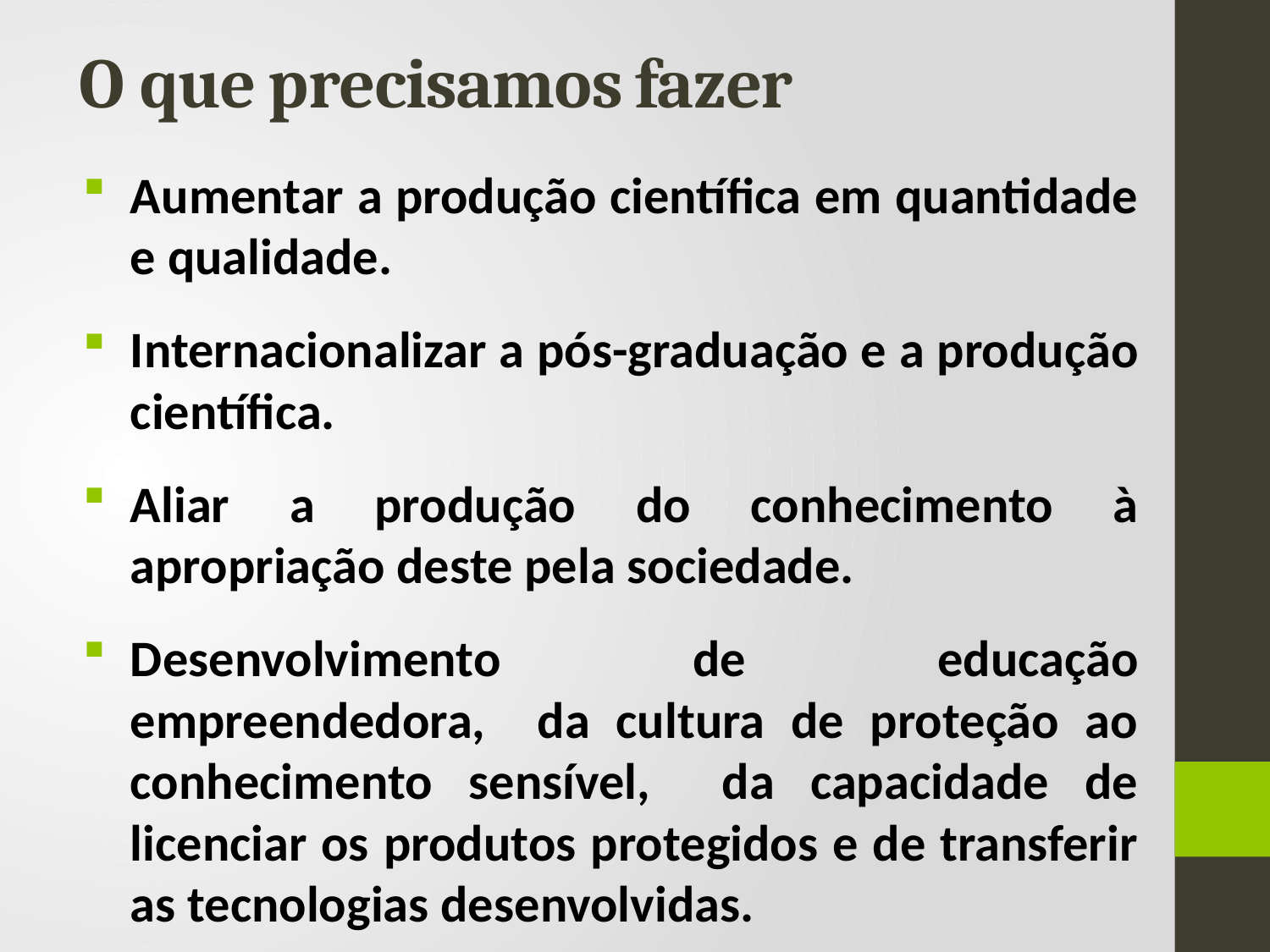

# O que precisamos fazer
Aumentar a produção científica em quantidade e qualidade.
Internacionalizar a pós-graduação e a produção científica.
Aliar a produção do conhecimento à apropriação deste pela sociedade.
Desenvolvimento de educação empreendedora,  da cultura de proteção ao conhecimento sensível,  da capacidade de licenciar os produtos protegidos e de transferir as tecnologias desenvolvidas.